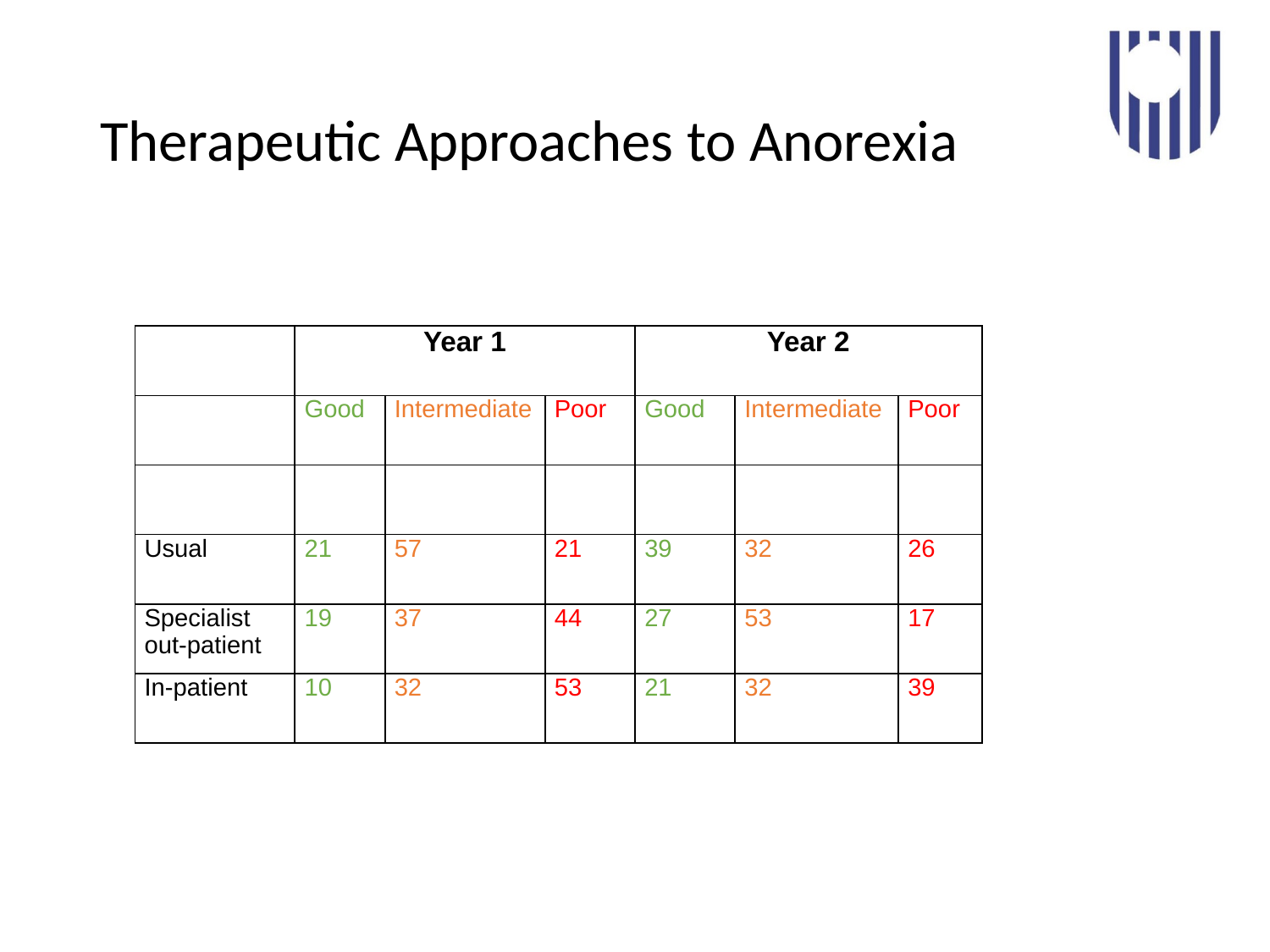

# Therapeutic Approaches to Anorexia
|  | Year 1 |  |  | Year 2 |  |  |
| --- | --- | --- | --- | --- | --- | --- |
|  | Good | Intermediate | Poor | Good | Intermediate | Poor |
|  |  |  |  |  |  |  |
| Usual | 21 | 57 | 21 | 39 | 32 | 26 |
| Specialist out-patient | 19 | 37 | 44 | 27 | 53 | 17 |
| In-patient | 10 | 32 | 53 | 21 | 32 | 39 |